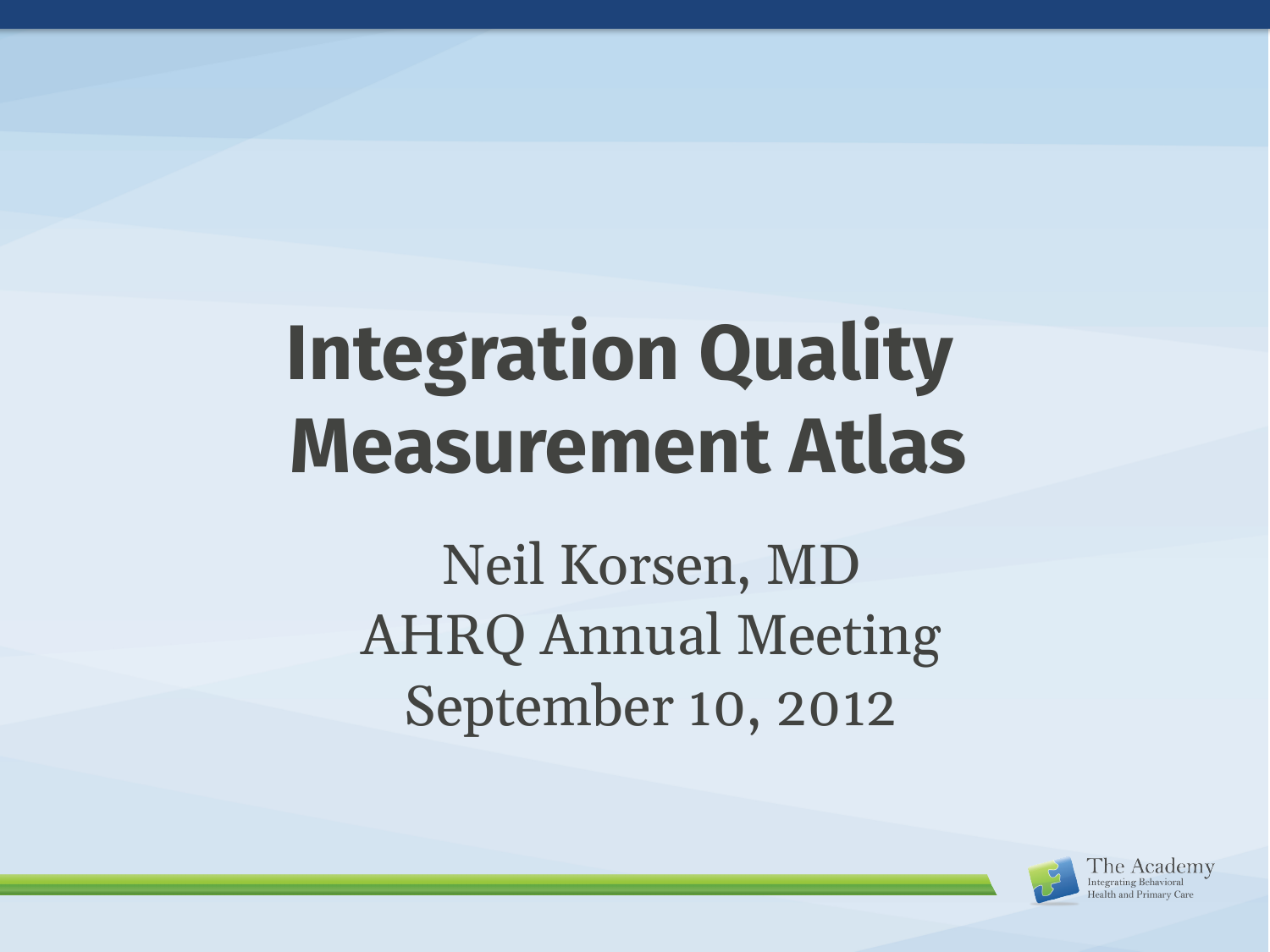

Integration Quality
Measurement Atlas
Neil Korsen, MD
AHRQ Annual Meeting
September 10, 2012